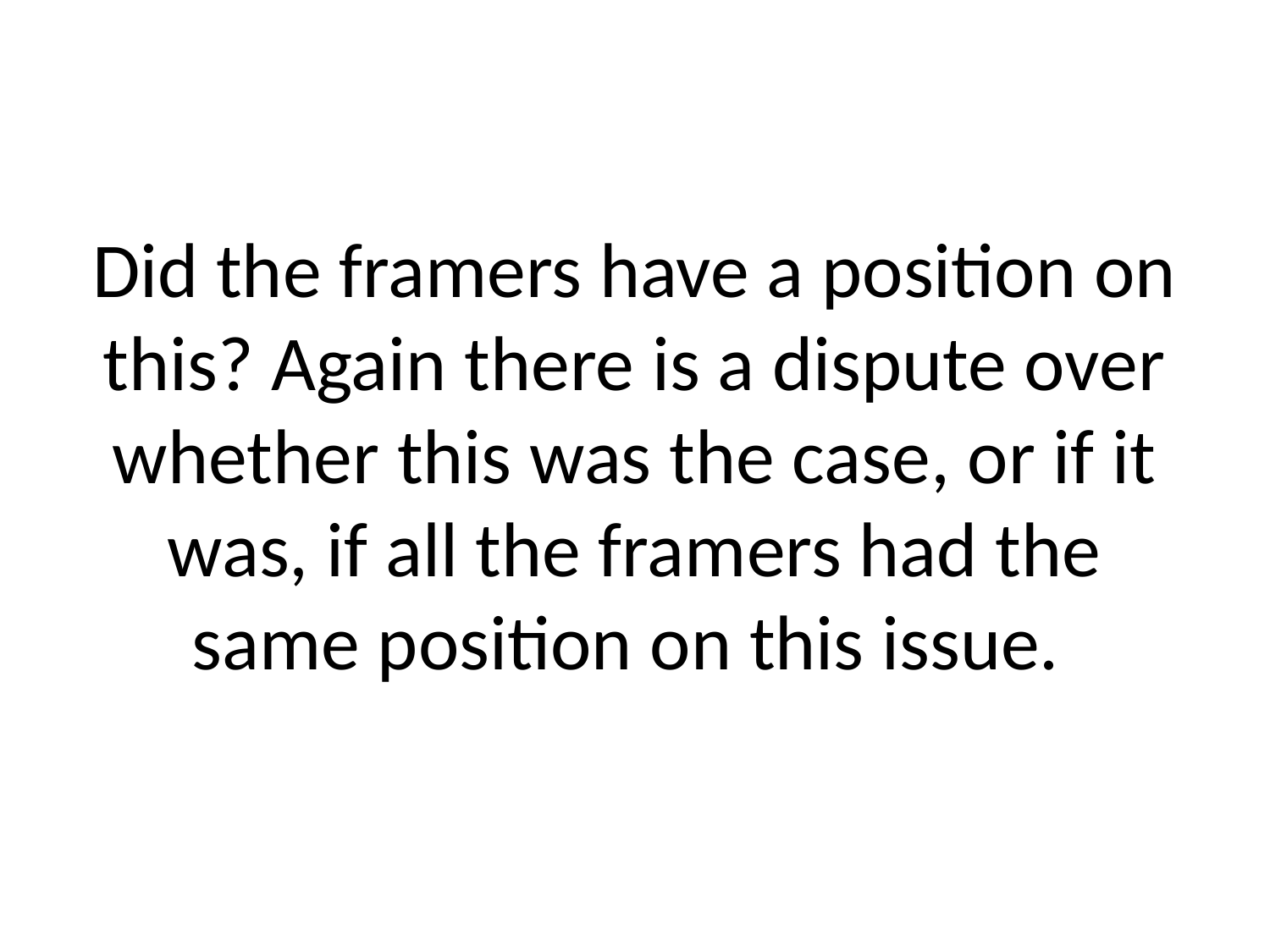

# Did the framers have a position on this? Again there is a dispute over whether this was the case, or if it was, if all the framers had the same position on this issue.